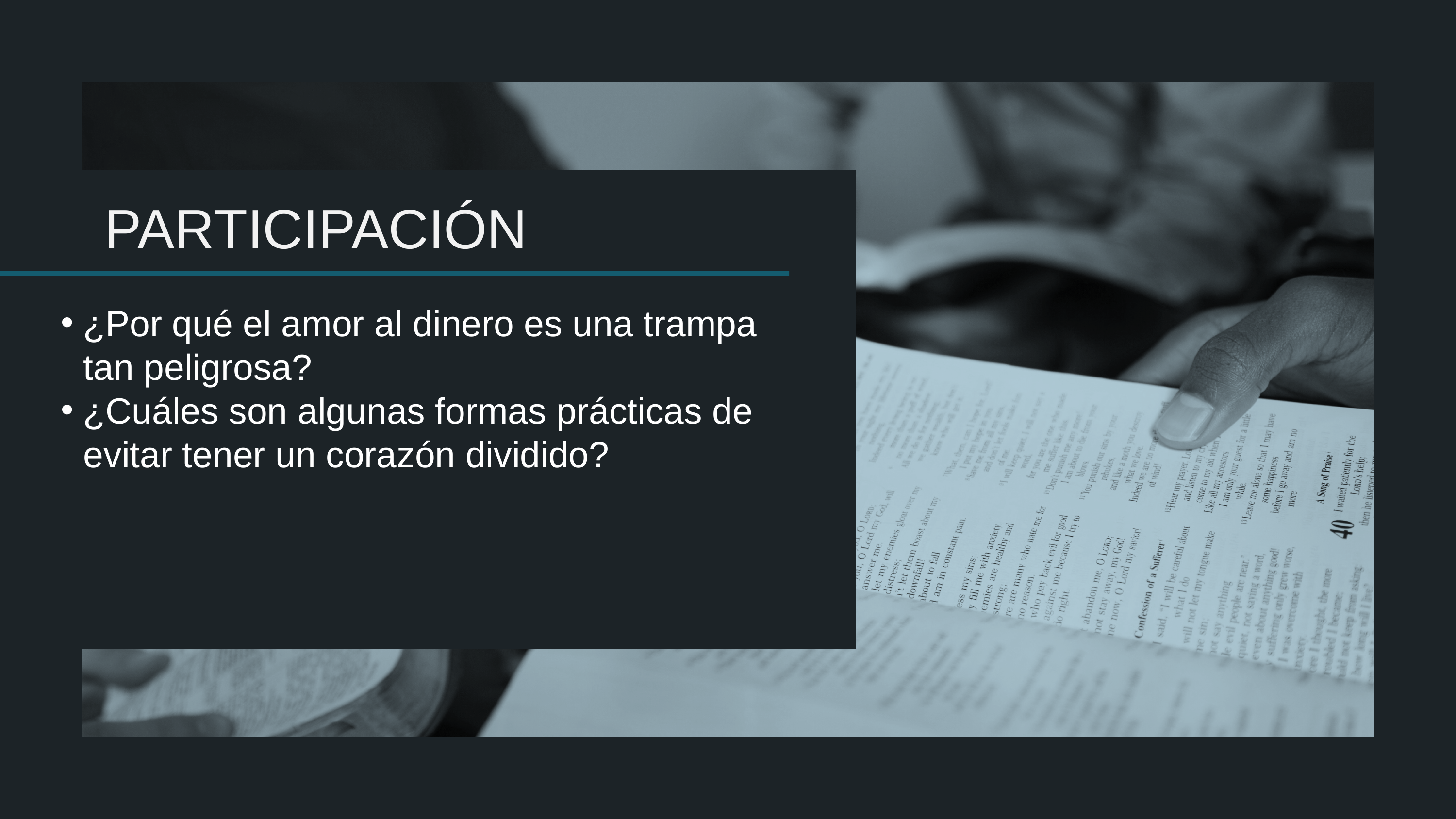

¿Por qué el amor al dinero es una trampa tan peligrosa?
¿Cuáles son algunas formas prácticas de evitar tener un corazón dividido?